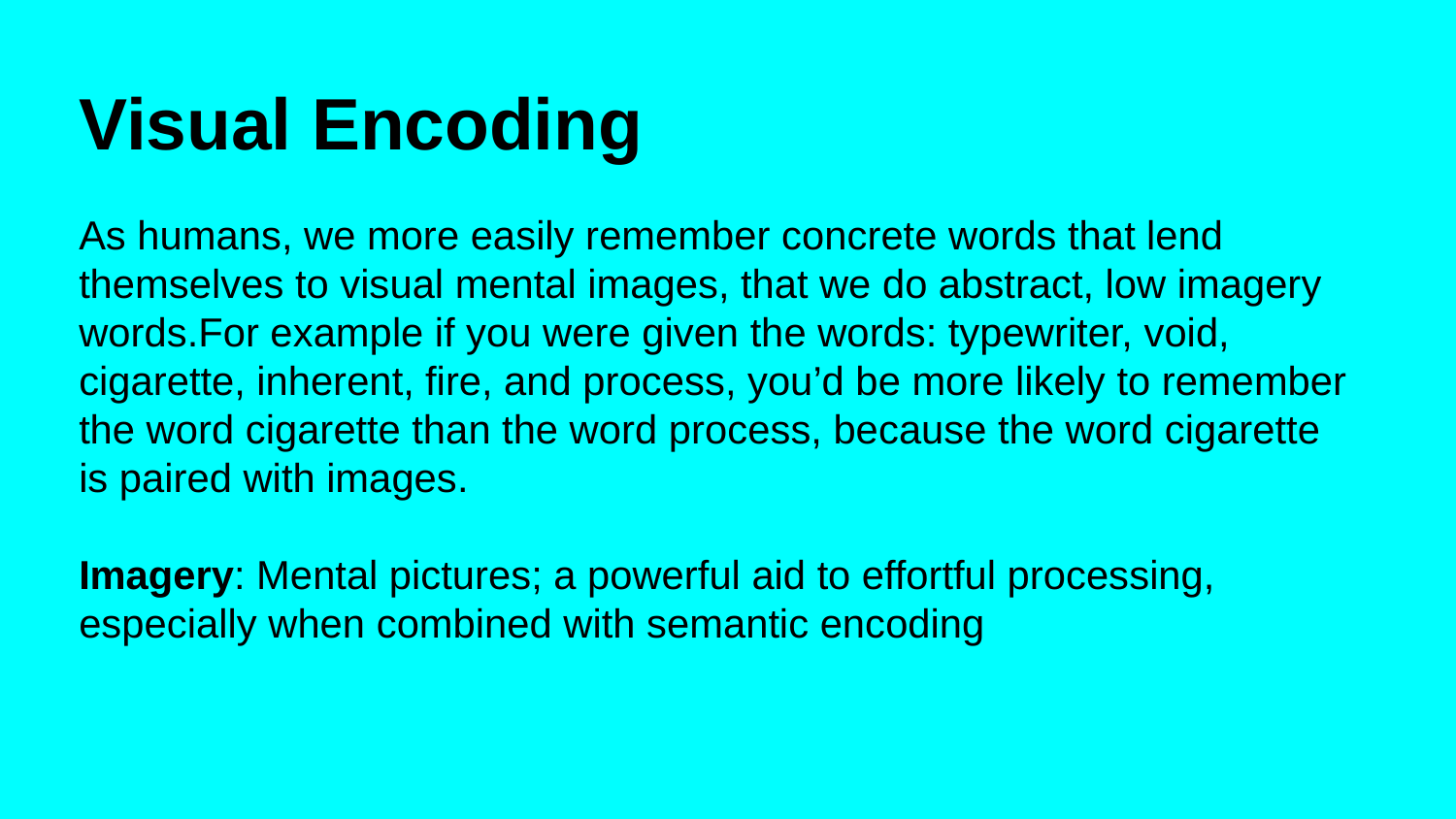

# Visual Encoding
As humans, we more easily remember concrete words that lend themselves to visual mental images, that we do abstract, low imagery words.For example if you were given the words: typewriter, void, cigarette, inherent, fire, and process, you’d be more likely to remember the word cigarette than the word process, because the word cigarette is paired with images.

Imagery: Mental pictures; a powerful aid to effortful processing, especially when combined with semantic encoding